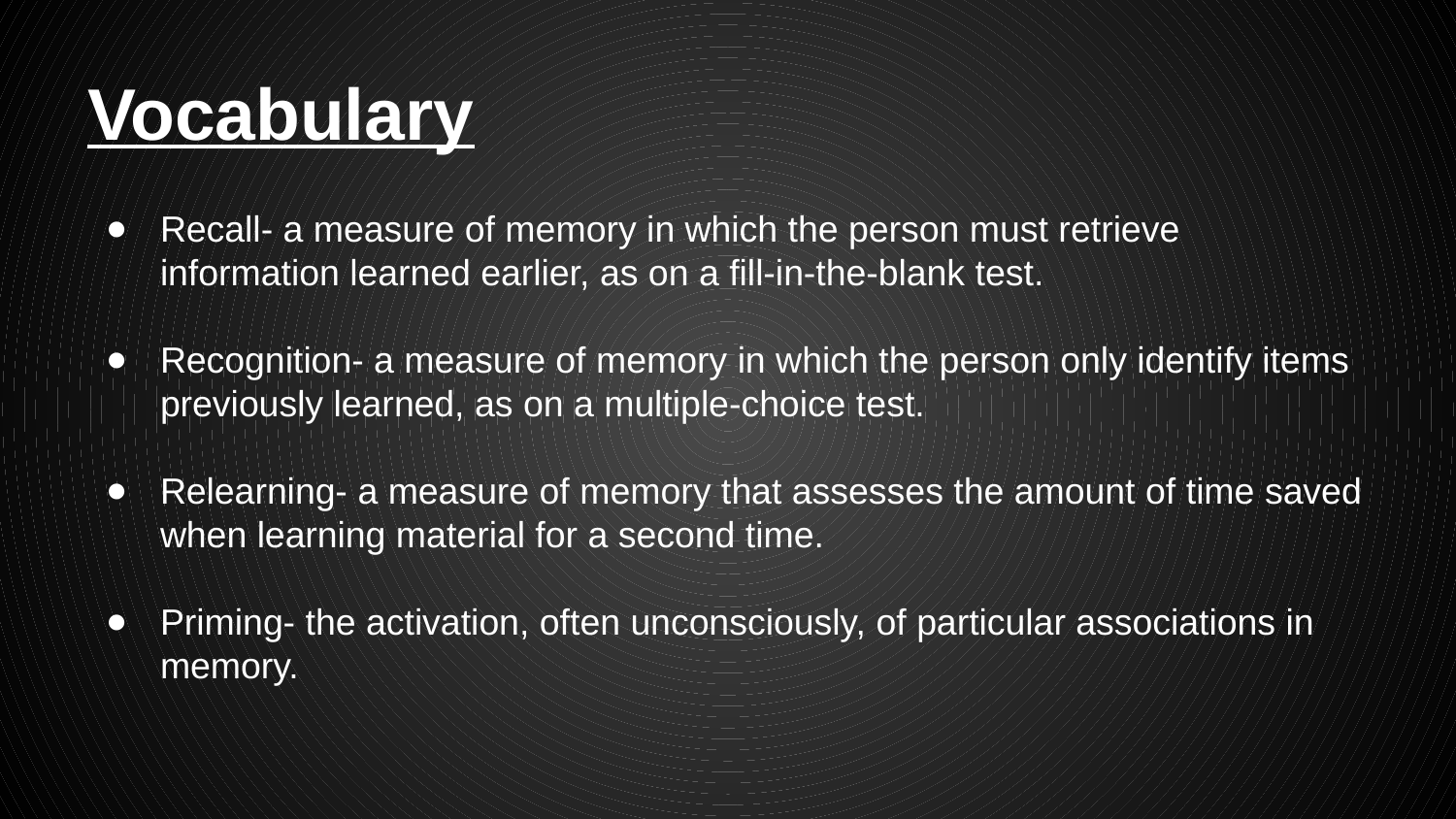

# Vocabulary
Recall- a measure of memory in which the person must retrieve information learned earlier, as on a fill-in-the-blank test.

Recognition- a measure of memory in which the person only identify items previously learned, as on a multiple-choice test.

Relearning- a measure of memory that assesses the amount of time saved when learning material for a second time.

Priming- the activation, often unconsciously, of particular associations in memory.